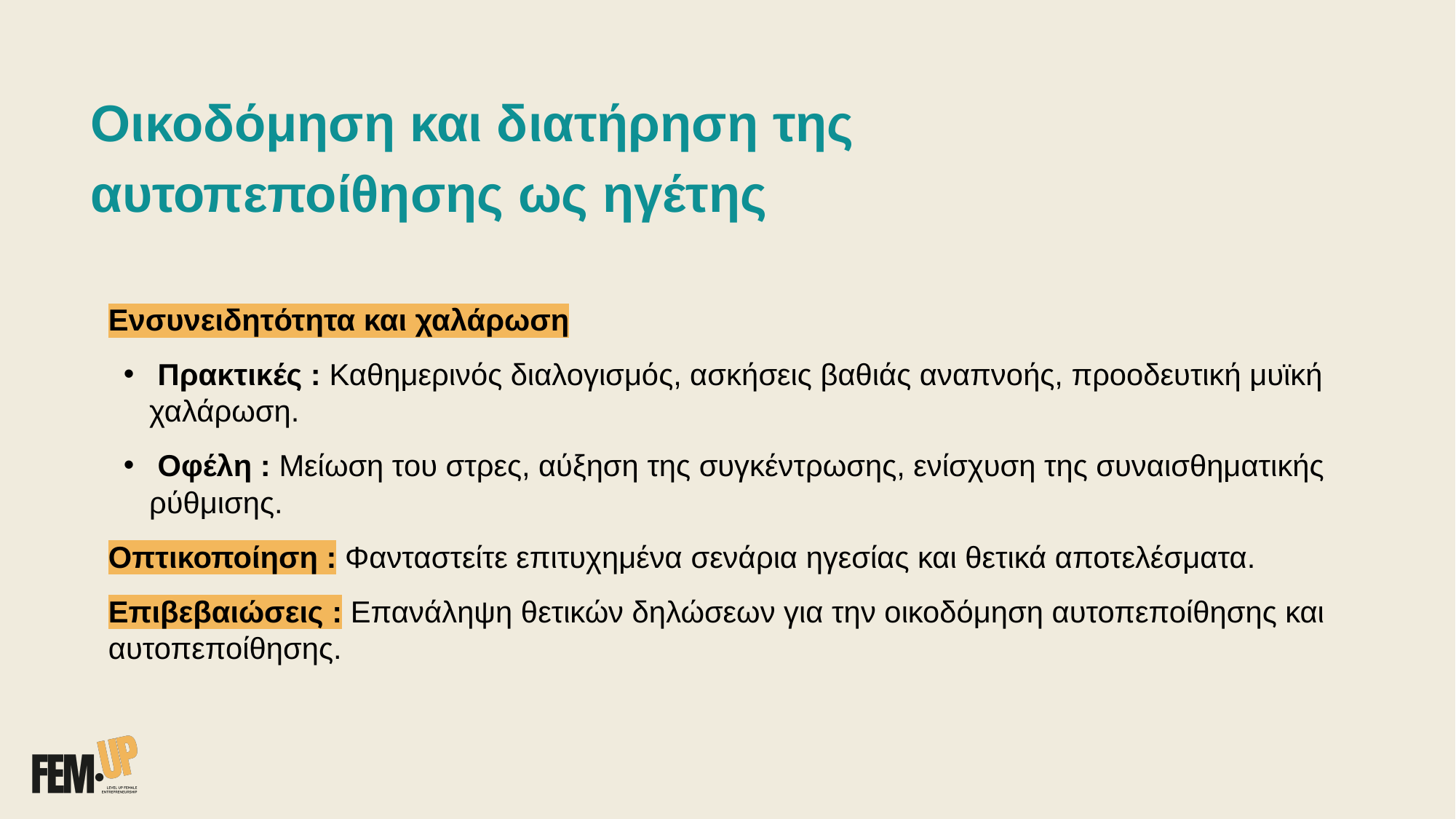

# Οικοδόμηση και διατήρηση της αυτοπεποίθησης ως ηγέτης
Ενσυνειδητότητα και χαλάρωση
 Πρακτικές : Καθημερινός διαλογισμός, ασκήσεις βαθιάς αναπνοής, προοδευτική μυϊκή χαλάρωση.
 Οφέλη : Μείωση του στρες, αύξηση της συγκέντρωσης, ενίσχυση της συναισθηματικής ρύθμισης.
Οπτικοποίηση : Φανταστείτε επιτυχημένα σενάρια ηγεσίας και θετικά αποτελέσματα.
Επιβεβαιώσεις : Επανάληψη θετικών δηλώσεων για την οικοδόμηση αυτοπεποίθησης και αυτοπεποίθησης.